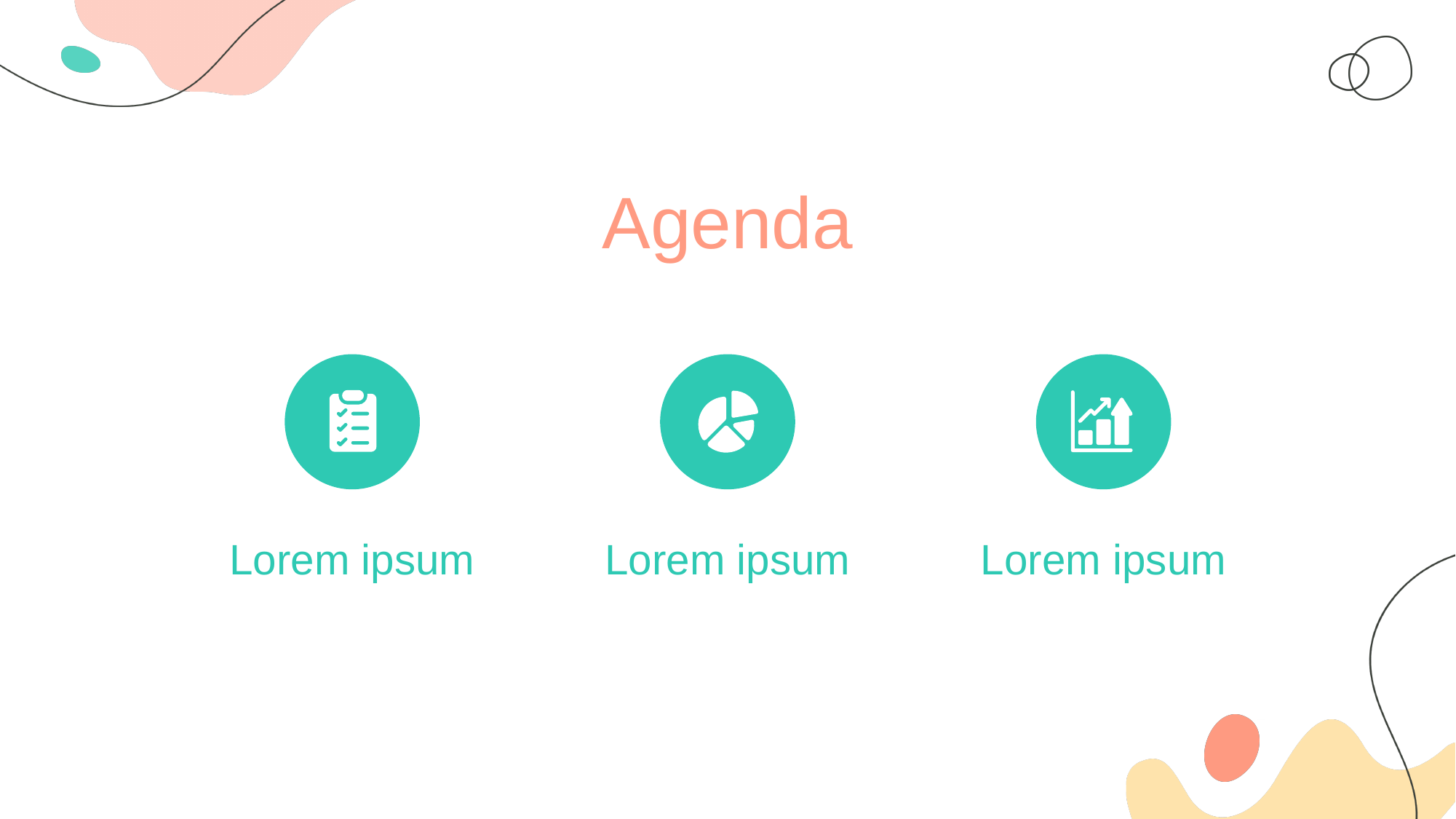

Agenda

Lorem ipsum
Lorem ipsum
Lorem ipsum